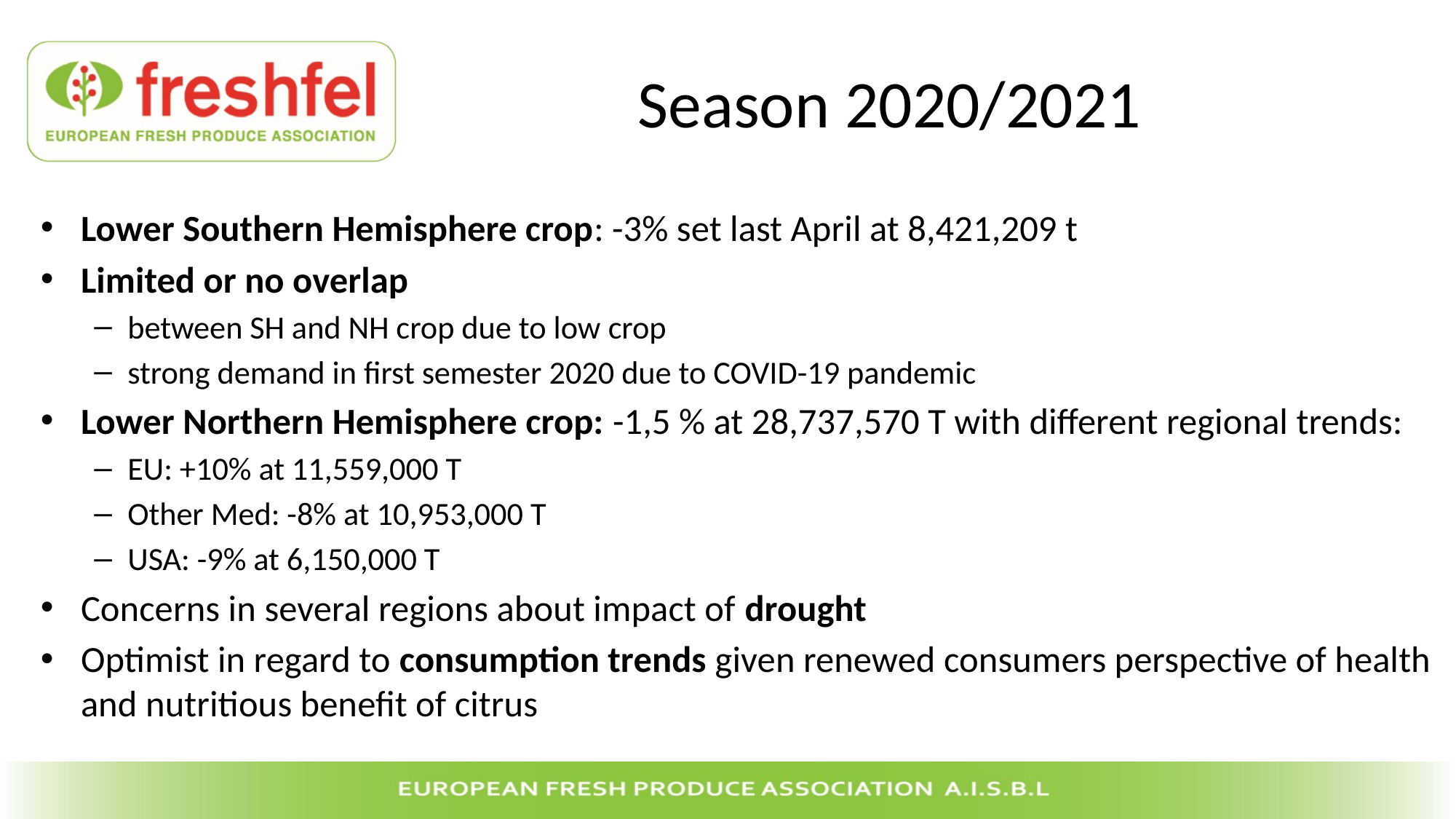

# Season 2020/2021
Lower Southern Hemisphere crop: -3% set last April at 8,421,209 t
Limited or no overlap
between SH and NH crop due to low crop
strong demand in first semester 2020 due to COVID-19 pandemic
Lower Northern Hemisphere crop: -1,5 % at 28,737,570 T with different regional trends:
EU: +10% at 11,559,000 T
Other Med: -8% at 10,953,000 T
USA: -9% at 6,150,000 T
Concerns in several regions about impact of drought
Optimist in regard to consumption trends given renewed consumers perspective of health and nutritious benefit of citrus